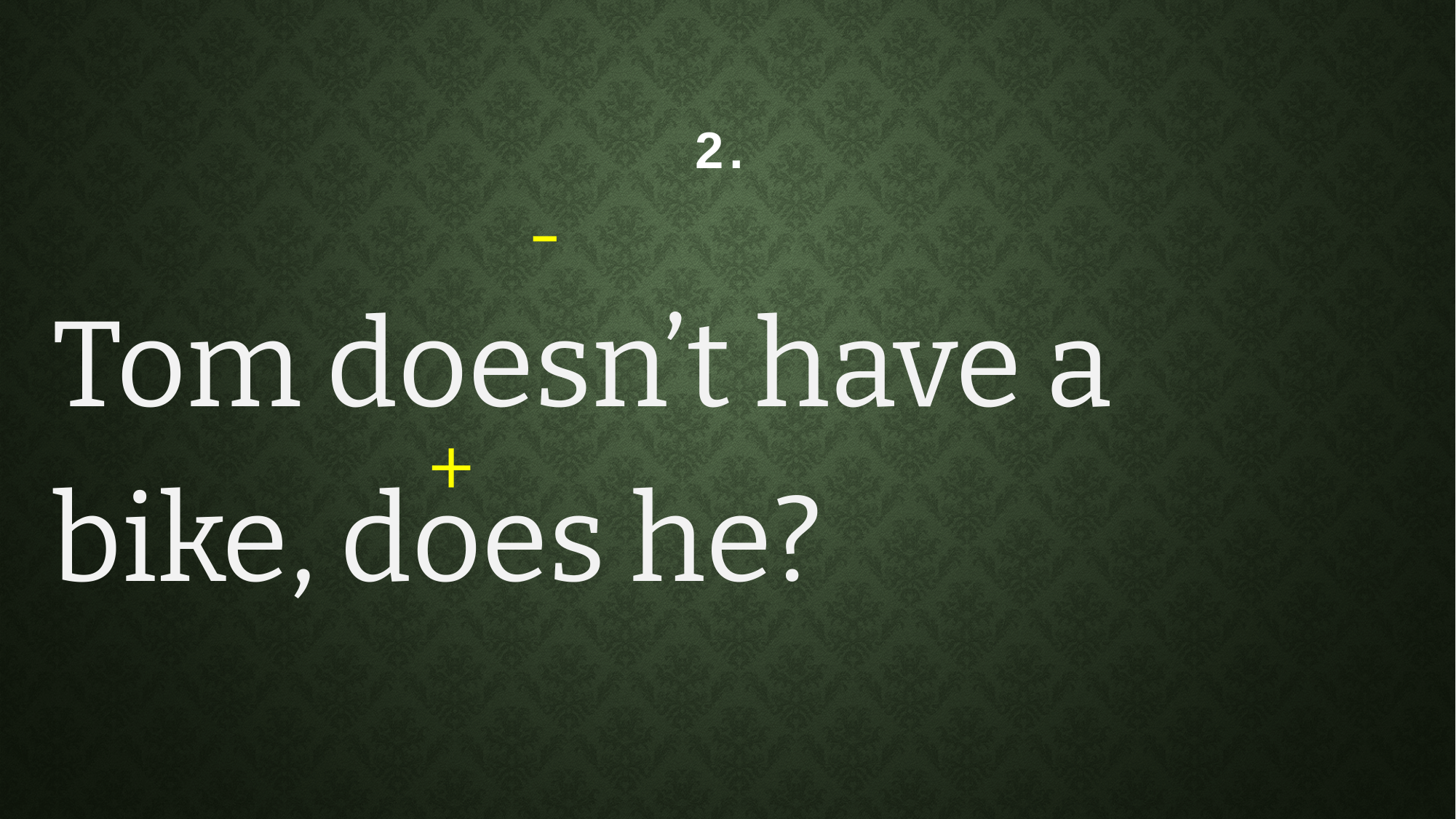

# 2.
-
Tom doesn’t have a bike, does he?
+